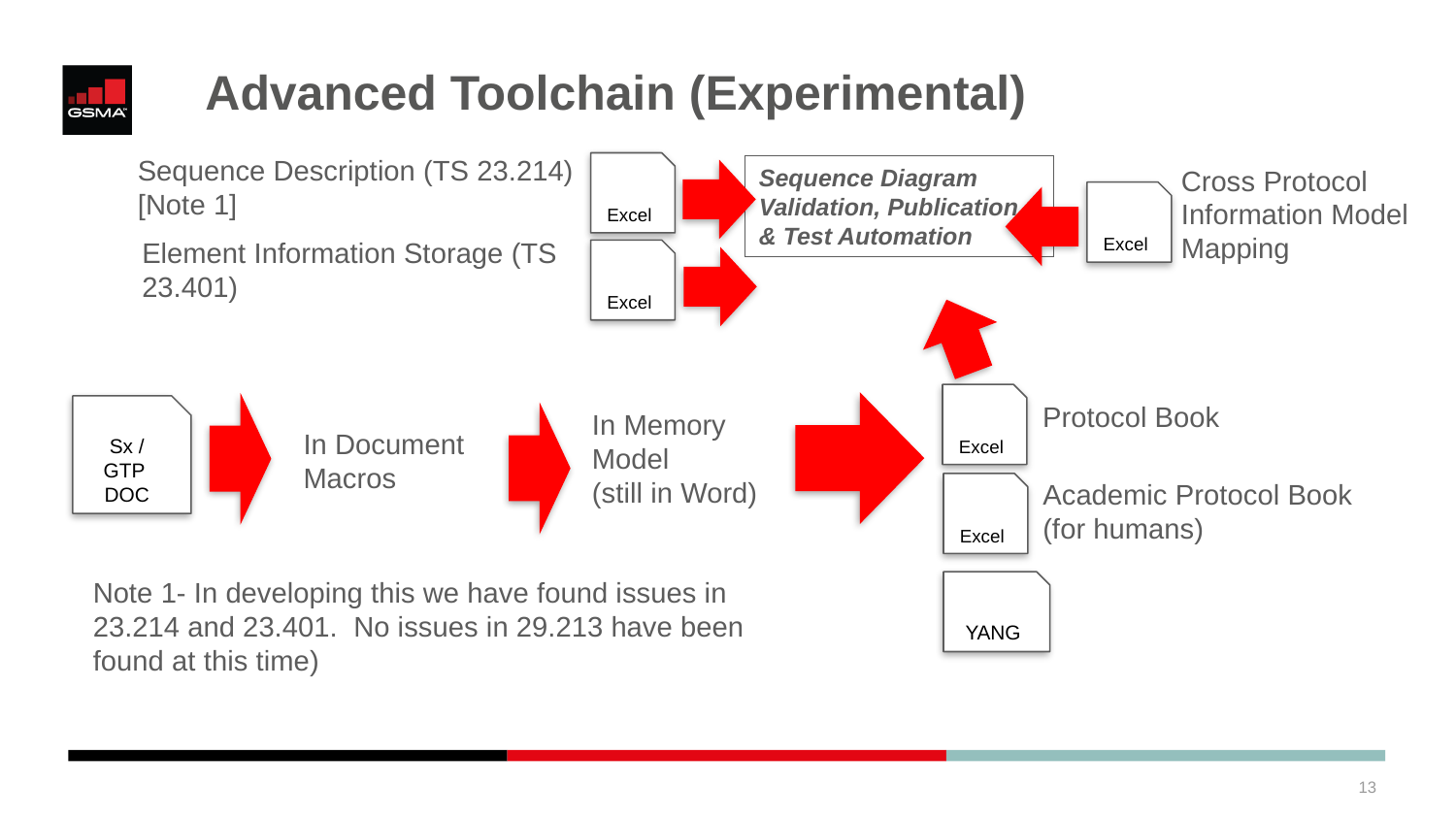

# Advanced Toolchain (Experimental)
Sequence Description (TS 23.214) [Note 1]
Excel
Sequence Diagram Validation, Publication & Test Automation
Cross Protocol Information Model Mapping

Excel

Element Information Storage (TS 23.401)
Excel

Excel
Protocol Book

Sx / GTP
DOC
In Memory
Model
(still in Word)

In Document Macros
Academic Protocol Book
(for humans)
Excel
Note 1- In developing this we have found issues in 23.214 and 23.401.  No issues in 29.213 have been found at this time)
YANG
13